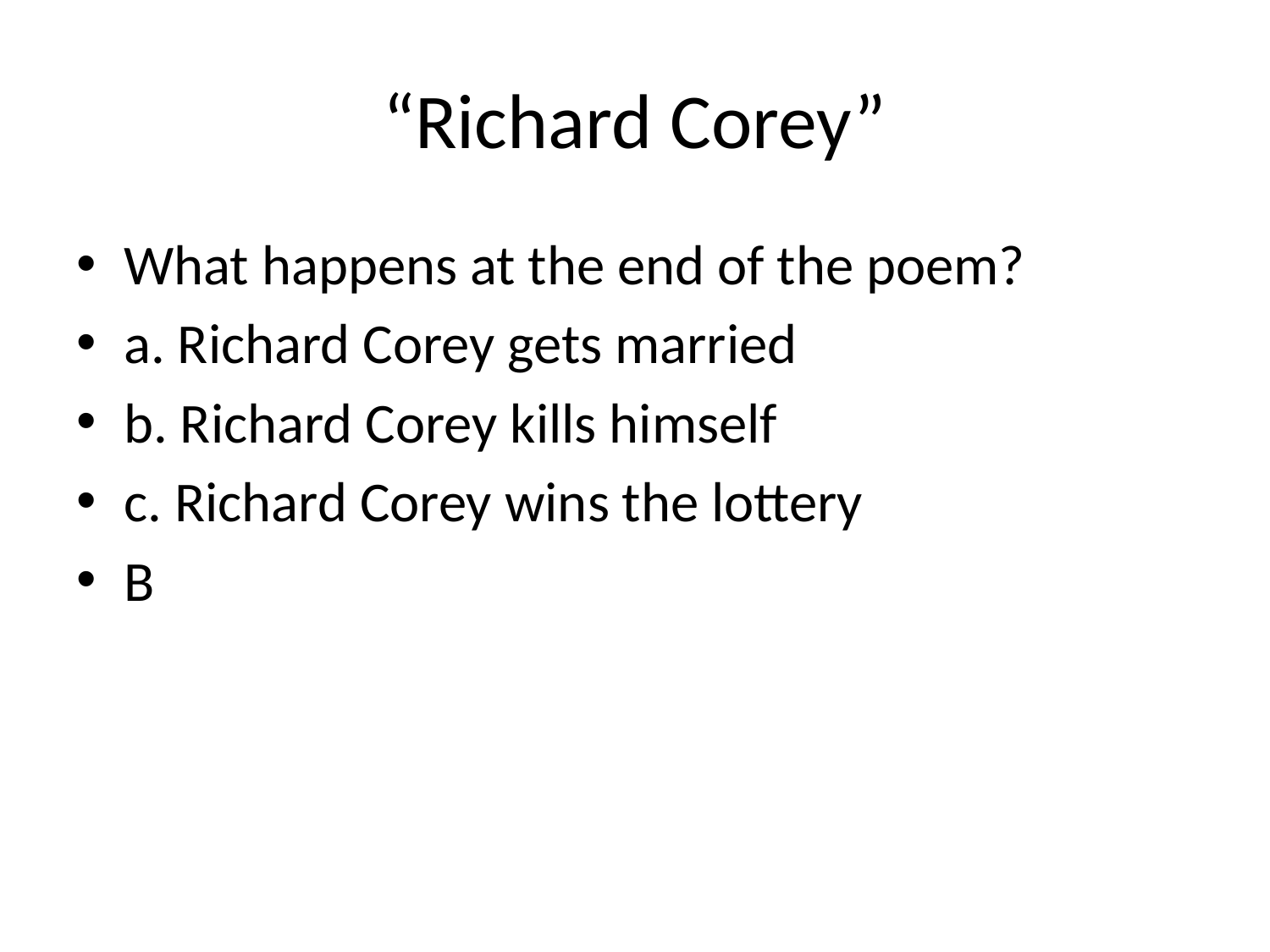

# “Richard Corey”
What happens at the end of the poem?
a. Richard Corey gets married
b. Richard Corey kills himself
c. Richard Corey wins the lottery
B